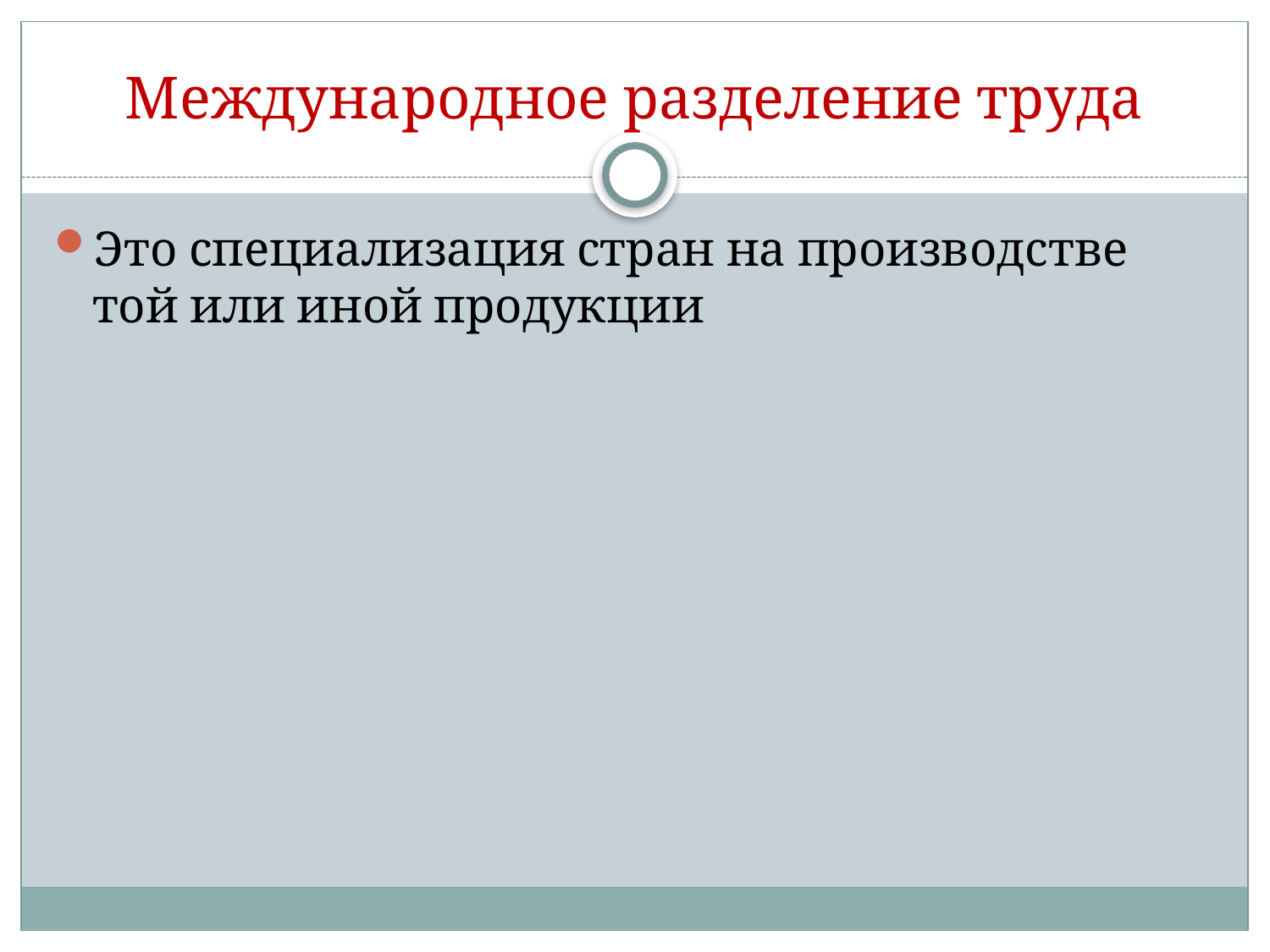

# Международное разделение труда
Это специализация стран на производстве той или иной продукции